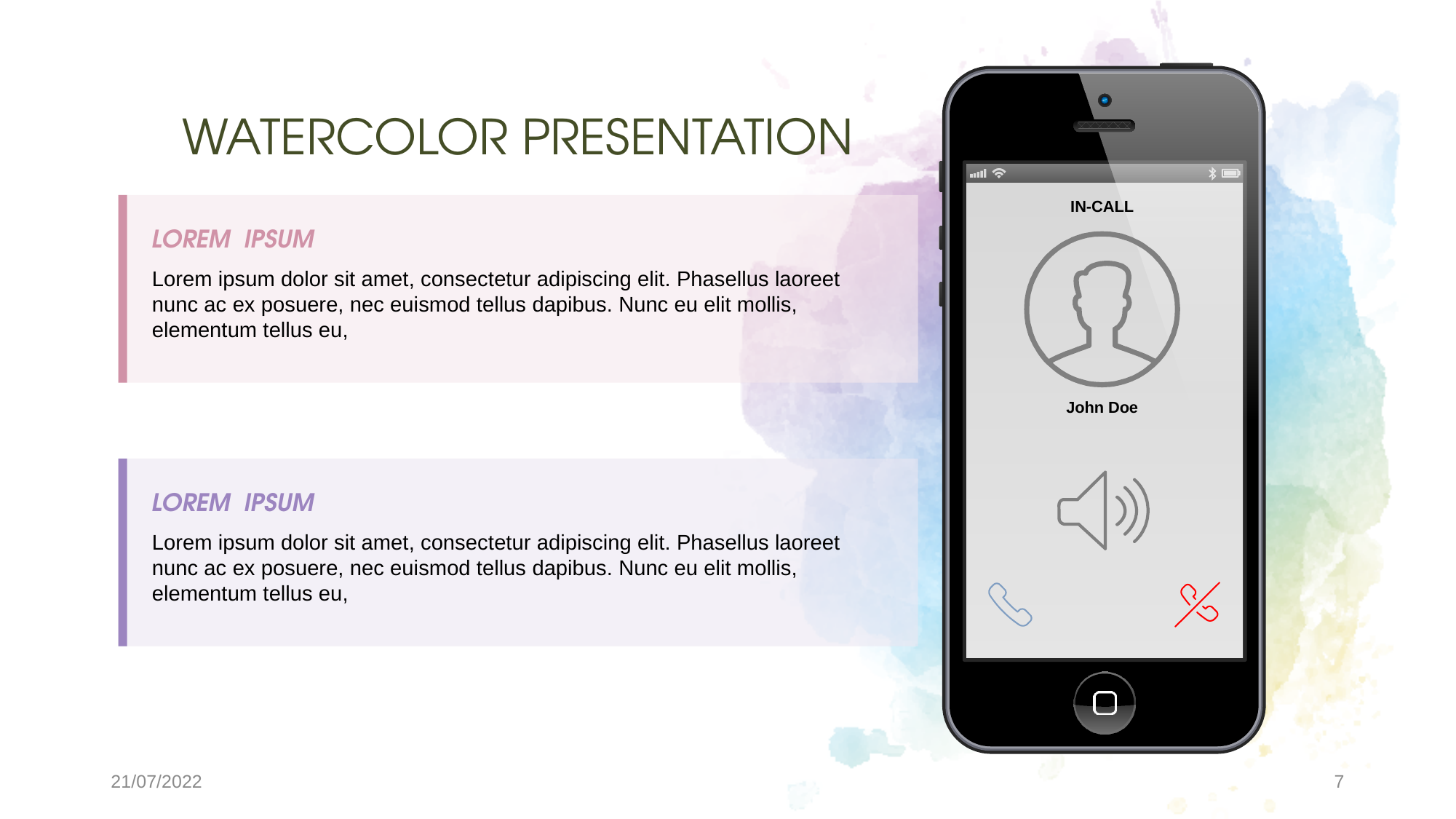

IN-CALL

John Doe

WATERCOLOR PRESENTATION

LOREM  IPSUM
Lorem ipsum dolor sit amet, consectetur adipiscing elit. Phasellus laoreet nunc ac ex posuere, nec euismod tellus dapibus. Nunc eu elit mollis, elementum tellus eu,

LOREM  IPSUM
Lorem ipsum dolor sit amet, consectetur adipiscing elit. Phasellus laoreet nunc ac ex posuere, nec euismod tellus dapibus. Nunc eu elit mollis, elementum tellus eu,
21/07/2022
7